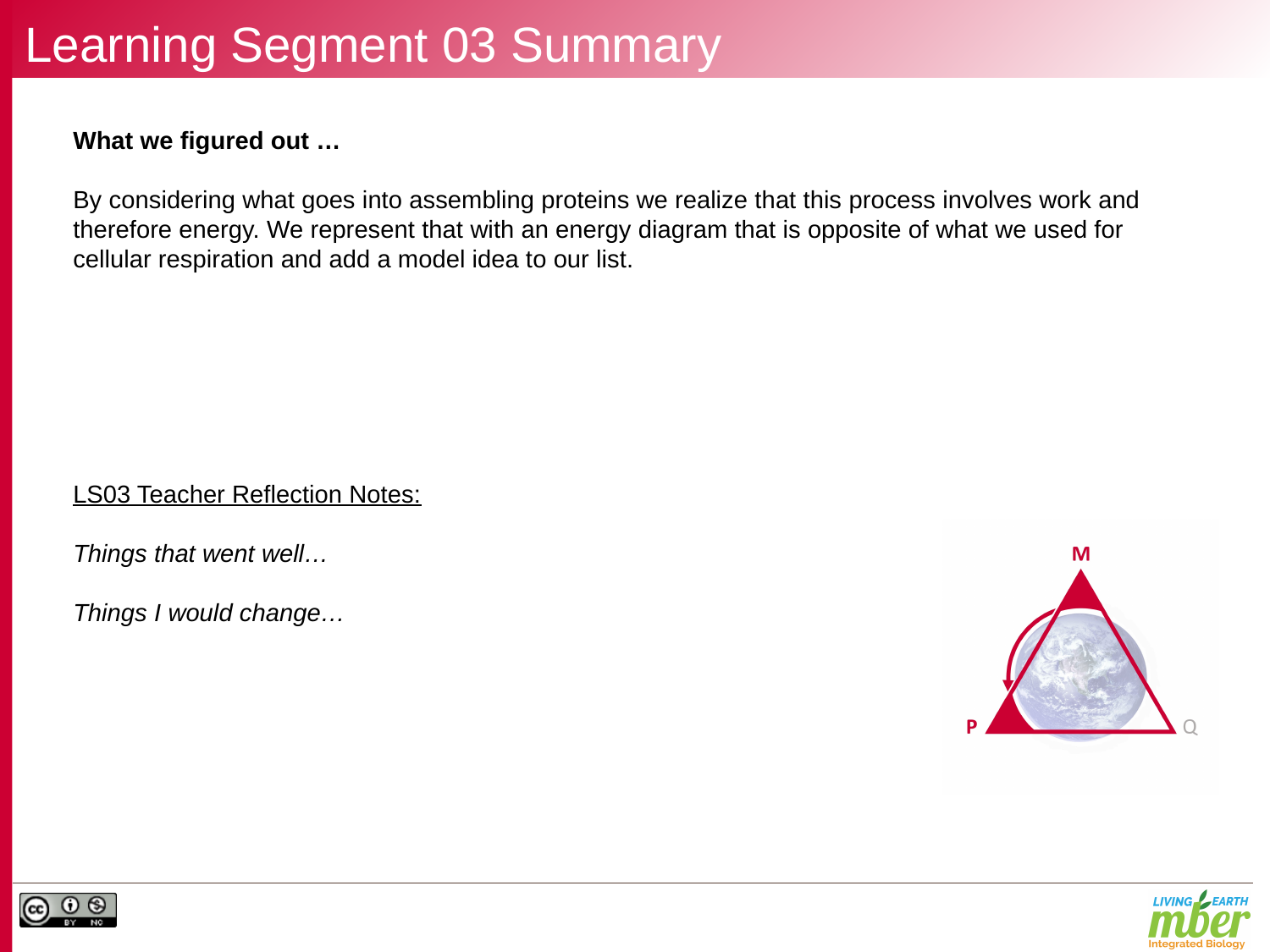

# Learning Segment 03 Summary
What we figured out …

By considering what goes into assembling proteins we realize that this process involves work and therefore energy. We represent that with an energy diagram that is opposite of what we used for cellular respiration and add a model idea to our list.
LS03 Teacher Reflection Notes:

Things that went well…

Things I would change…